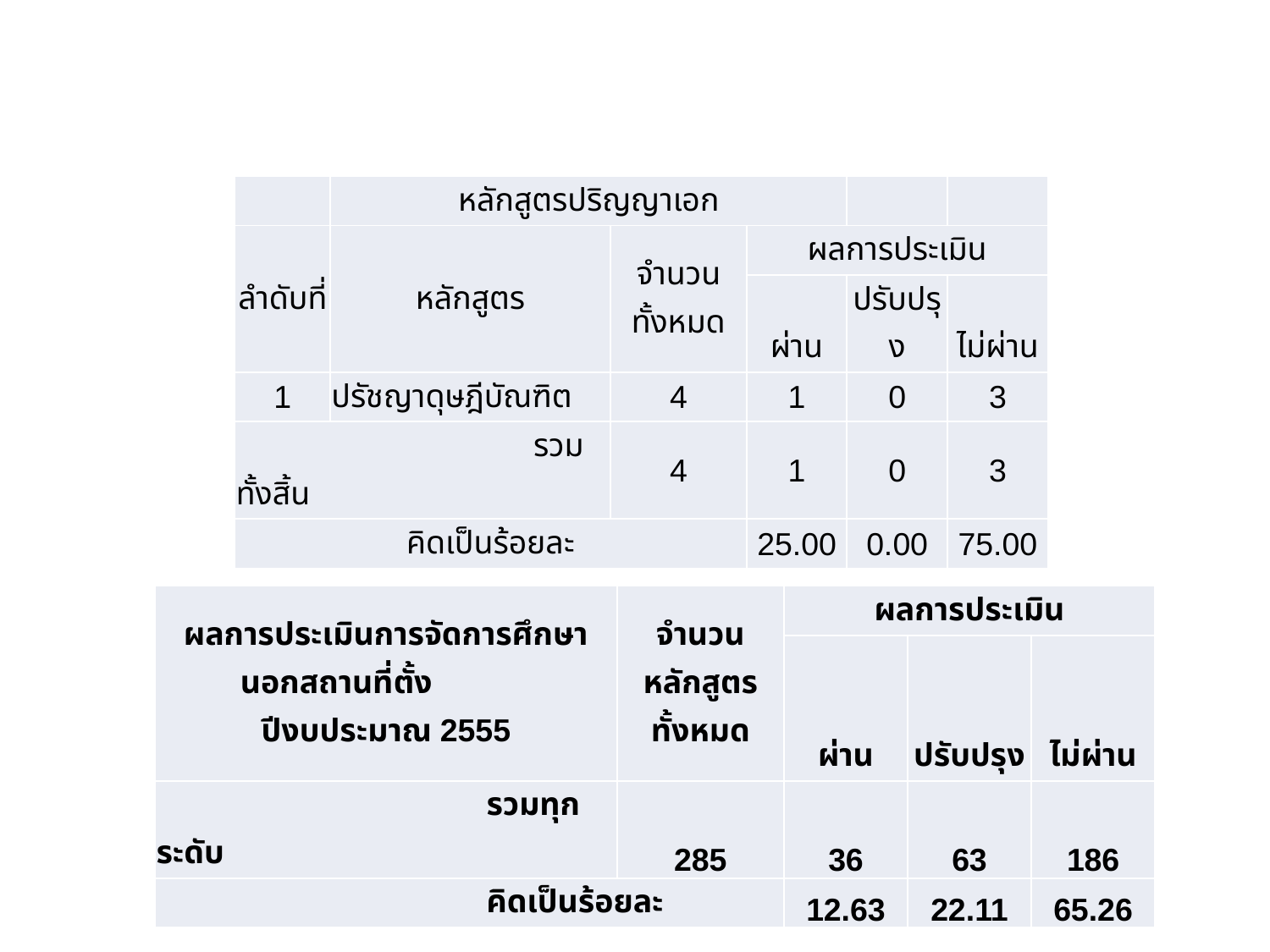

|  | หลักสูตรปริญญาเอก |  |  |  |  |
| --- | --- | --- | --- | --- | --- |
| ลำดับที่ | หลักสูตร | จำนวนทั้งหมด | ผลการประเมิน |  |  |
|  |  |  | ผ่าน | ปรับปรุง | ไม่ผ่าน |
| 1 | ปรัชญาดุษฎีบัณฑิต | 4 | 1 | 0 | 3 |
| รวมทั้งสิ้น |  | 4 | 1 | 0 | 3 |
| คิดเป็นร้อยละ |  |  | 25.00 | 0.00 | 75.00 |
| ผลการประเมินการจัดการศึกษานอกสถานที่ตั้ง ปีงบประมาณ 2555 | จำนวนหลักสูตรทั้งหมด | ผลการประเมิน |  |  |
| --- | --- | --- | --- | --- |
|  |  | ผ่าน | ปรับปรุง | ไม่ผ่าน |
| รวมทุกระดับ | 285 | 36 | 63 | 186 |
| คิดเป็นร้อยละ |  | 12.63 | 22.11 | 65.26 |